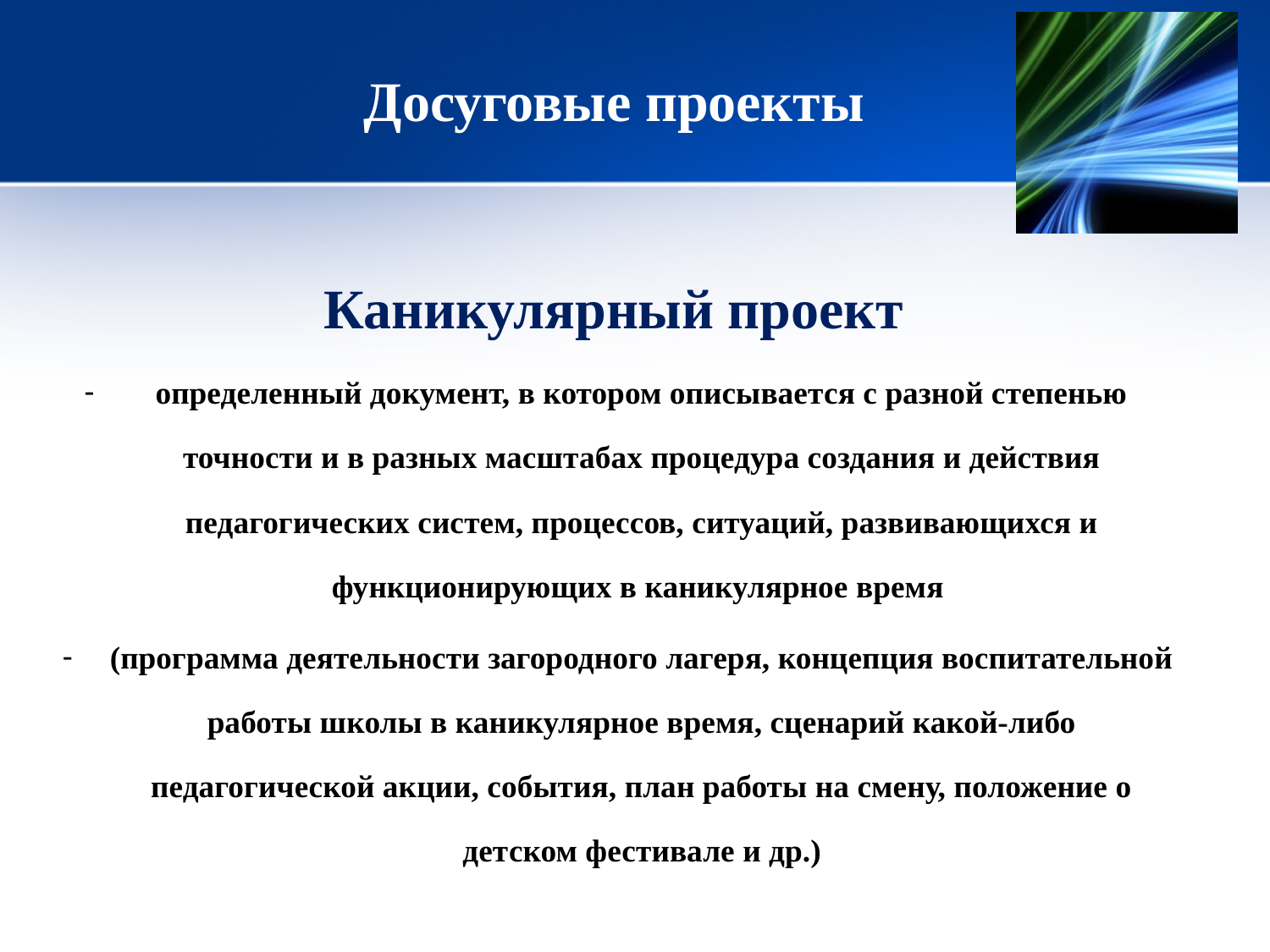

Досуговые проекты

Каникулярный проект
определенный документ, в котором описывается с разной степенью точности и в разных масштабах процедура создания и действия педагогических систем, процессов, ситуаций, развивающихся и функционирующих в каникулярное время
(программа деятельности загородного лагеря, концепция воспитательной работы школы в каникулярное время, сценарий какой-либо педагогической акции, события, план работы на смену, положение о детском фестивале и др.)